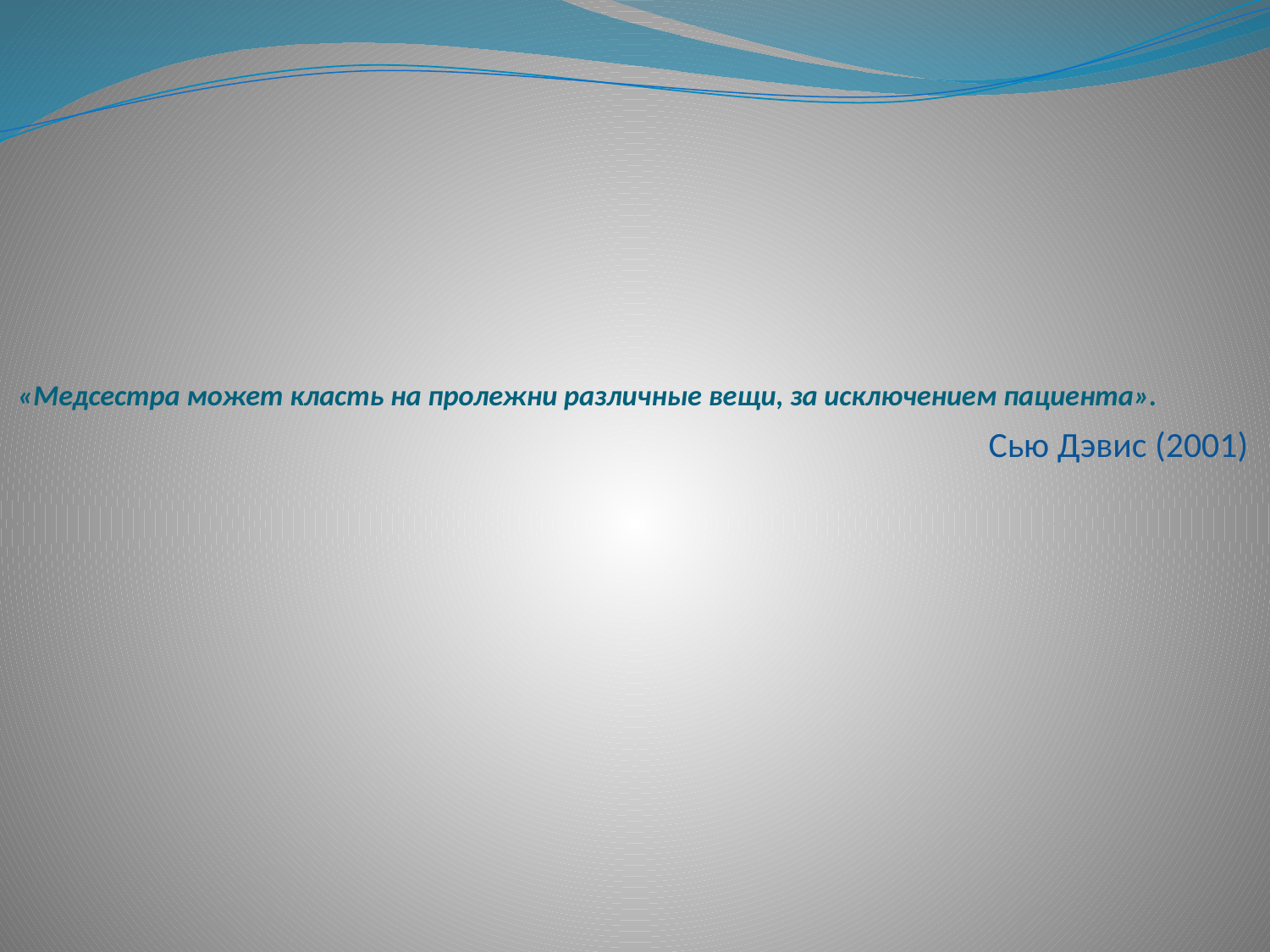

# «Медсестра может класть на пролежни различные вещи, за исключением пациента».
Сью Дэвис (2001)